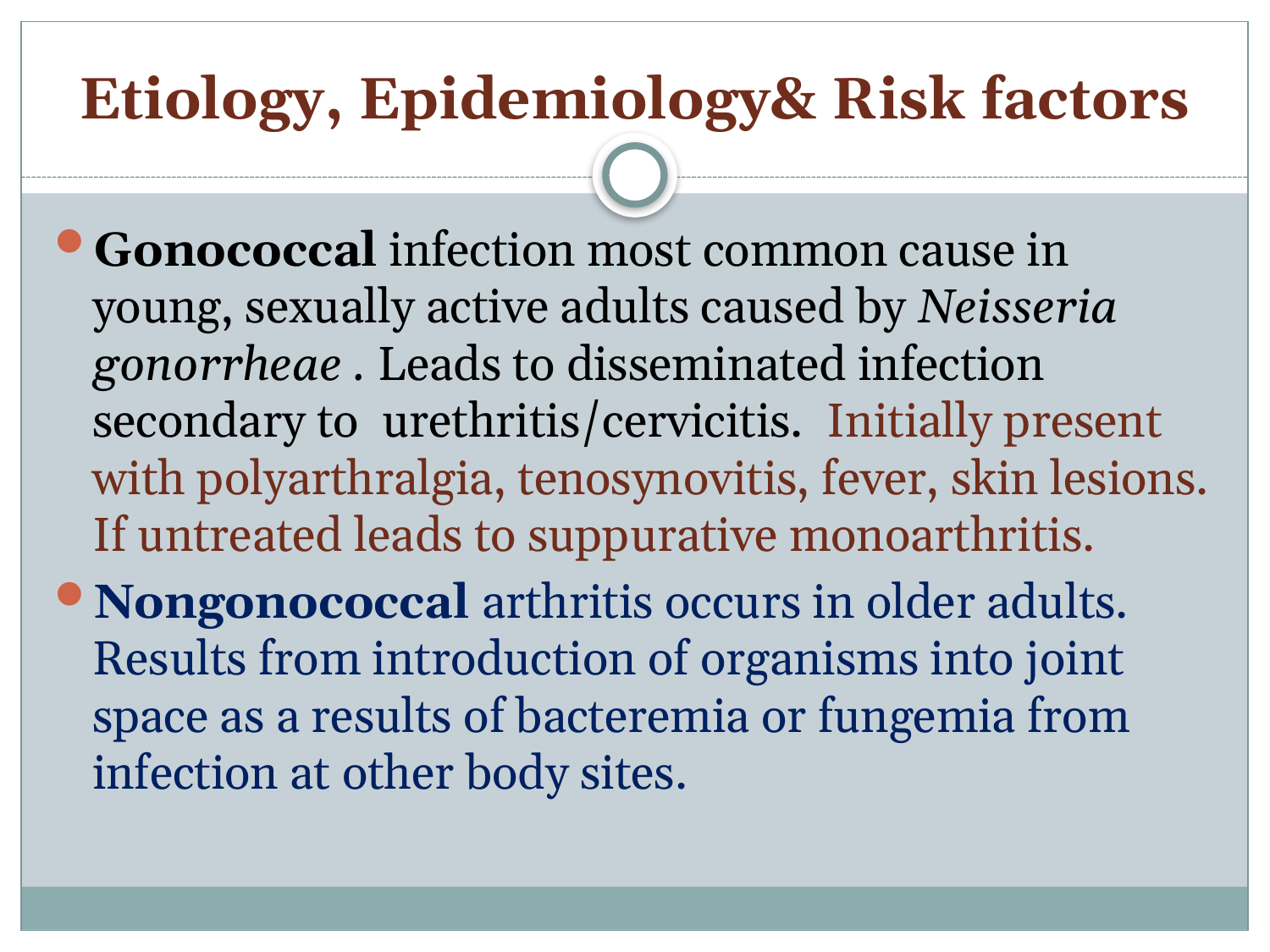

# Etiology, Epidemiology& Risk factors
Gonococcal infection most common cause in young, sexually active adults caused by Neisseria gonorrheae . Leads to disseminated infection secondary to  urethritis/cervicitis.  Initially present with polyarthralgia, tenosynovitis, fever, skin lesions. If untreated leads to suppurative monoarthritis.
Nongonococcal arthritis occurs in older adults. Results from introduction of organisms into joint space as a results of bacteremia or fungemia from infection at other body sites.